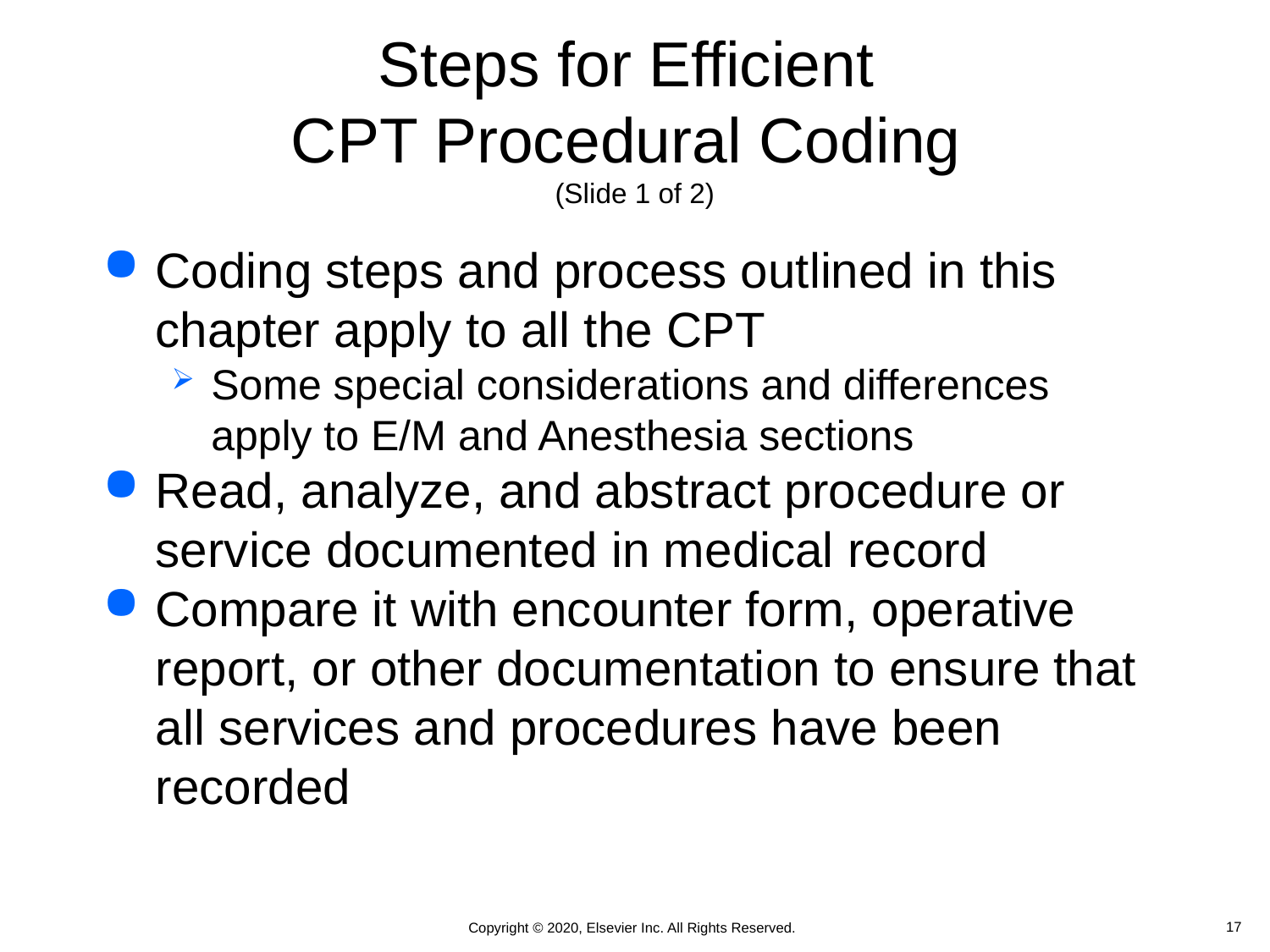

# Steps for Efficient CPT Procedural Coding (Slide 1 of 2)
Coding steps and process outlined in this chapter apply to all the CPT
Some special considerations and differences apply to E/M and Anesthesia sections
Read, analyze, and abstract procedure or service documented in medical record
Compare it with encounter form, operative report, or other documentation to ensure that all services and procedures have been recorded
 17